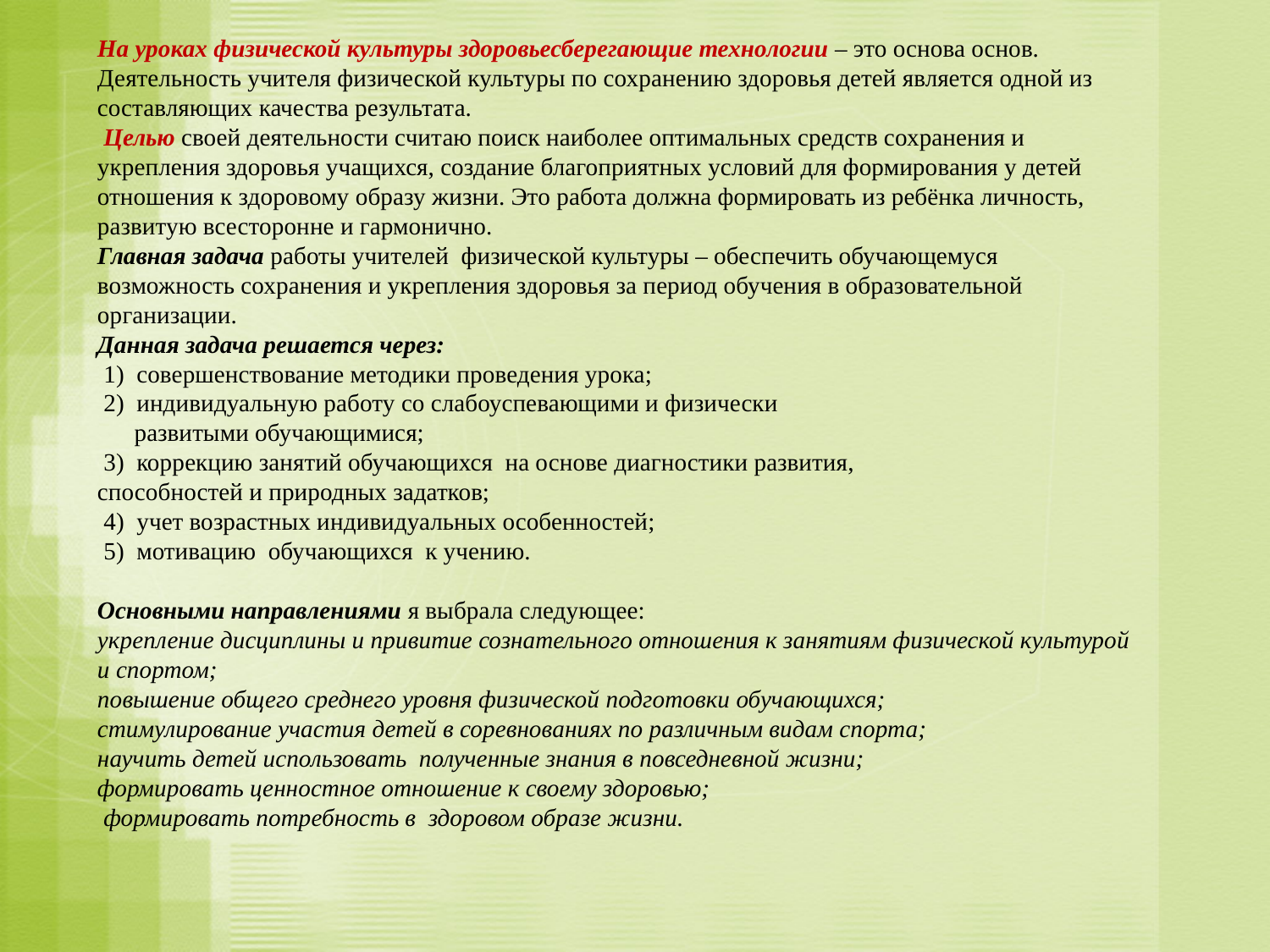

На уроках физической культуры здоровьесберегающие технологии – это основа основ. Деятельность учителя физической культуры по сохранению здоровья детей является одной из составляющих качества результата.
 Целью своей деятельности считаю поиск наиболее оптимальных средств сохранения и укрепления здоровья учащихся, создание благоприятных условий для формирования у детей отношения к здоровому образу жизни. Это работа должна формировать из ребёнка личность, развитую всесторонне и гармонично.
Главная задача работы учителей  физической культуры – обеспечить обучающемуся возможность сохранения и укрепления здоровья за период обучения в образовательной организации.
Данная задача решается через:
 1)  совершенствование методики проведения урока;
 2)  индивидуальную работу со слабоуспевающими и физически
      развитыми обучающимися;
 3)  коррекцию занятий обучающихся  на основе диагностики развития,
способностей и природных задатков;
 4)  учет возрастных индивидуальных особенностей;
 5)  мотивацию  обучающихся  к учению.

Основными направлениями я выбрала следующее:
укрепление дисциплины и привитие сознательного отношения к занятиям физической культурой и спортом;
повышение общего среднего уровня физической подготовки обучающихся;
стимулирование участия детей в соревнованиях по различным видам спорта;
научить детей использовать  полученные знания в повседневной жизни;
формировать ценностное отношение к своему здоровью;
 формировать потребность в  здоровом образе жизни.